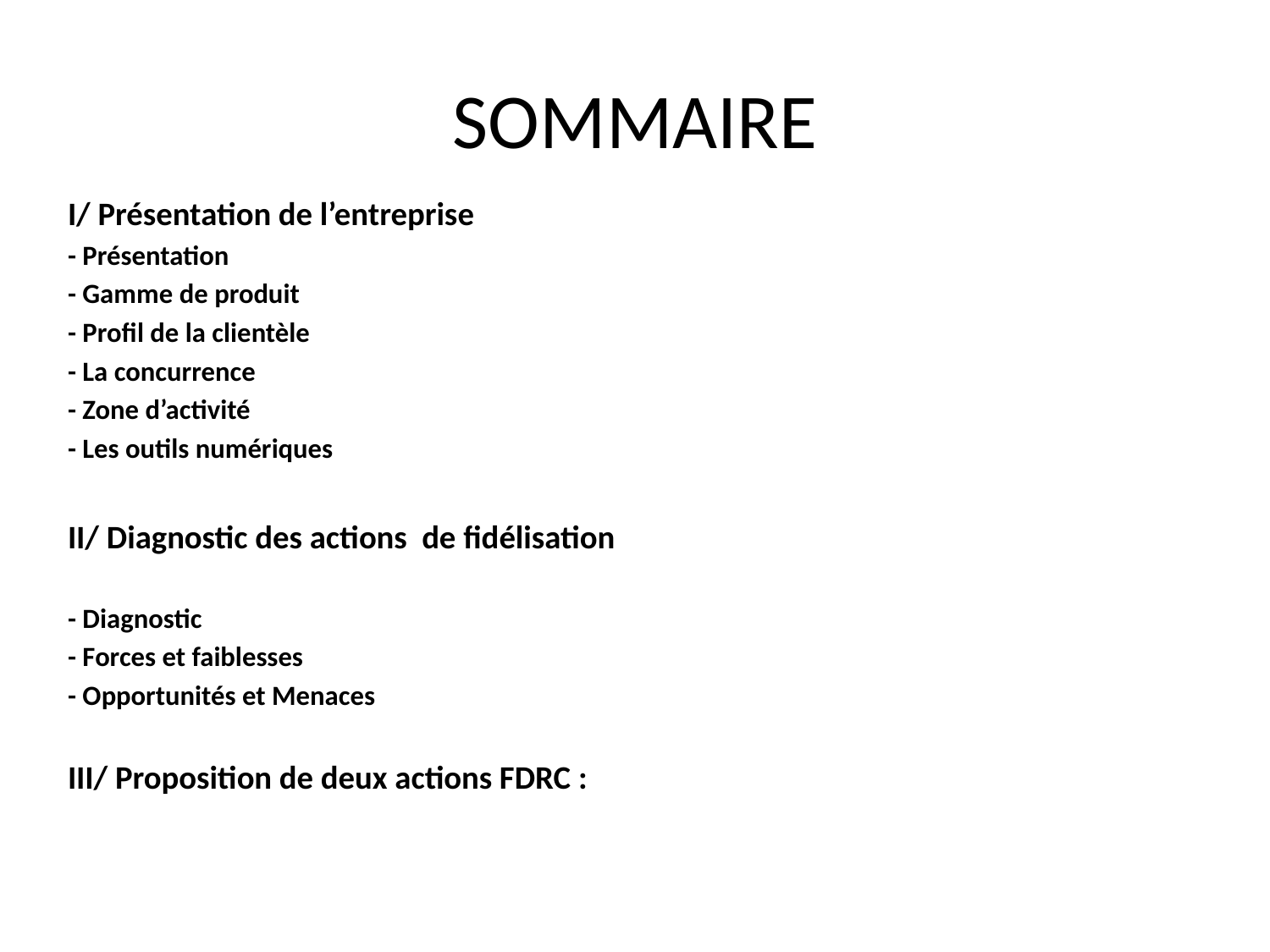

# SOMMAIRE
I/ Présentation de l’entreprise
- Présentation
- Gamme de produit
- Profil de la clientèle
- La concurrence
- Zone d’activité
- Les outils numériques

II/ Diagnostic des actions  de fidélisation
- Diagnostic
- Forces et faiblesses
- Opportunités et Menaces

III/ Proposition de deux actions FDRC :